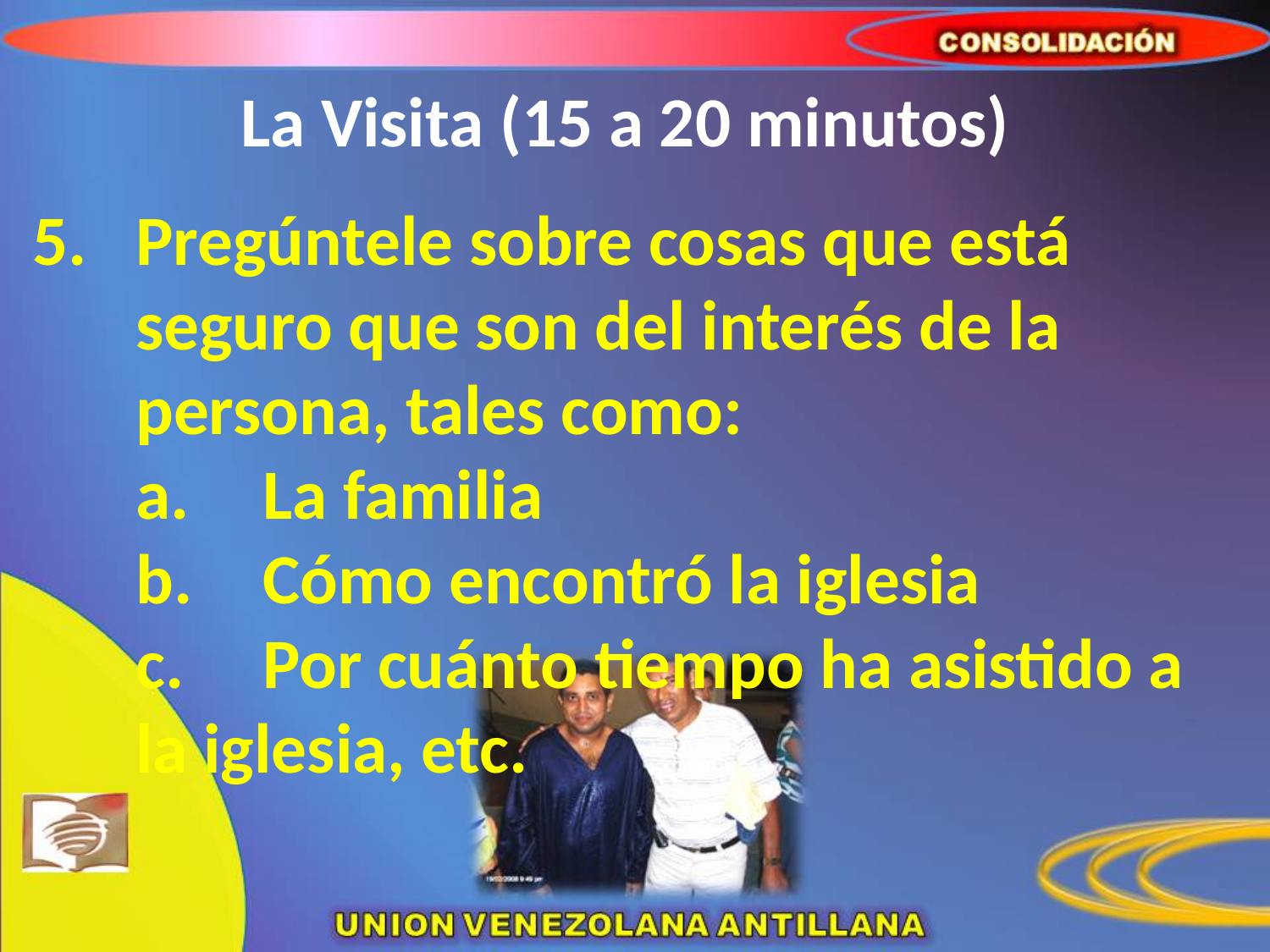

# La Visita (15 a 20 minutos)
Pregúntele sobre cosas que está seguro que son del interés de la persona, tales como:
a.	La familia
b.	Cómo encontró la iglesia
c.	Por cuánto tiempo ha asistido a la iglesia, etc.